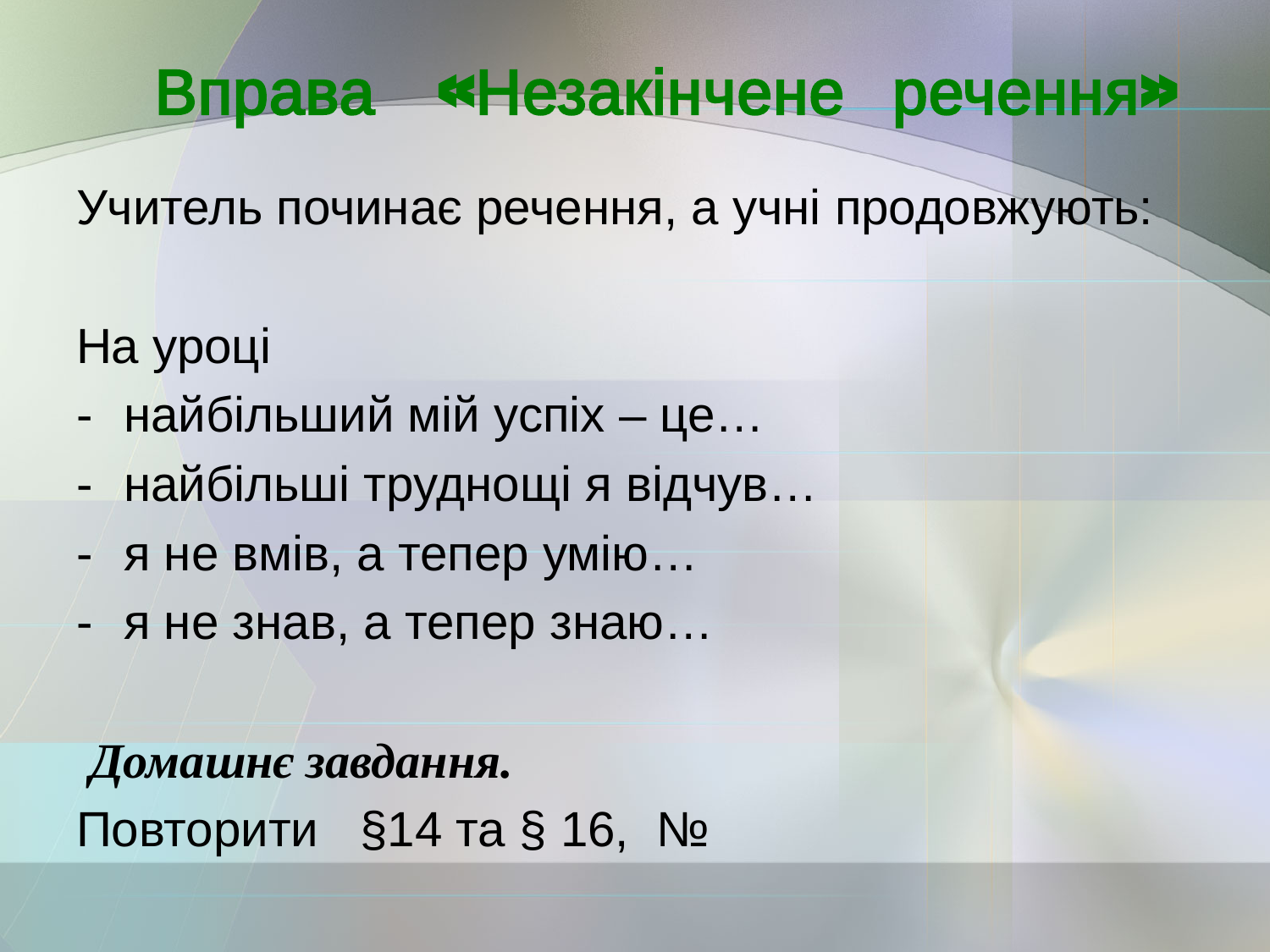

# Вправа    «Незакінчене   речення»
Учитель починає речення, а учні продовжують:

На уроці
-	найбільший мій успіх – це…
-	найбільші труднощі я відчув…
-	я не вмів, а тепер умію…
-	я не знав, а тепер знаю…

 Домашнє завдання.
Повторити   §14 та § 16,  №